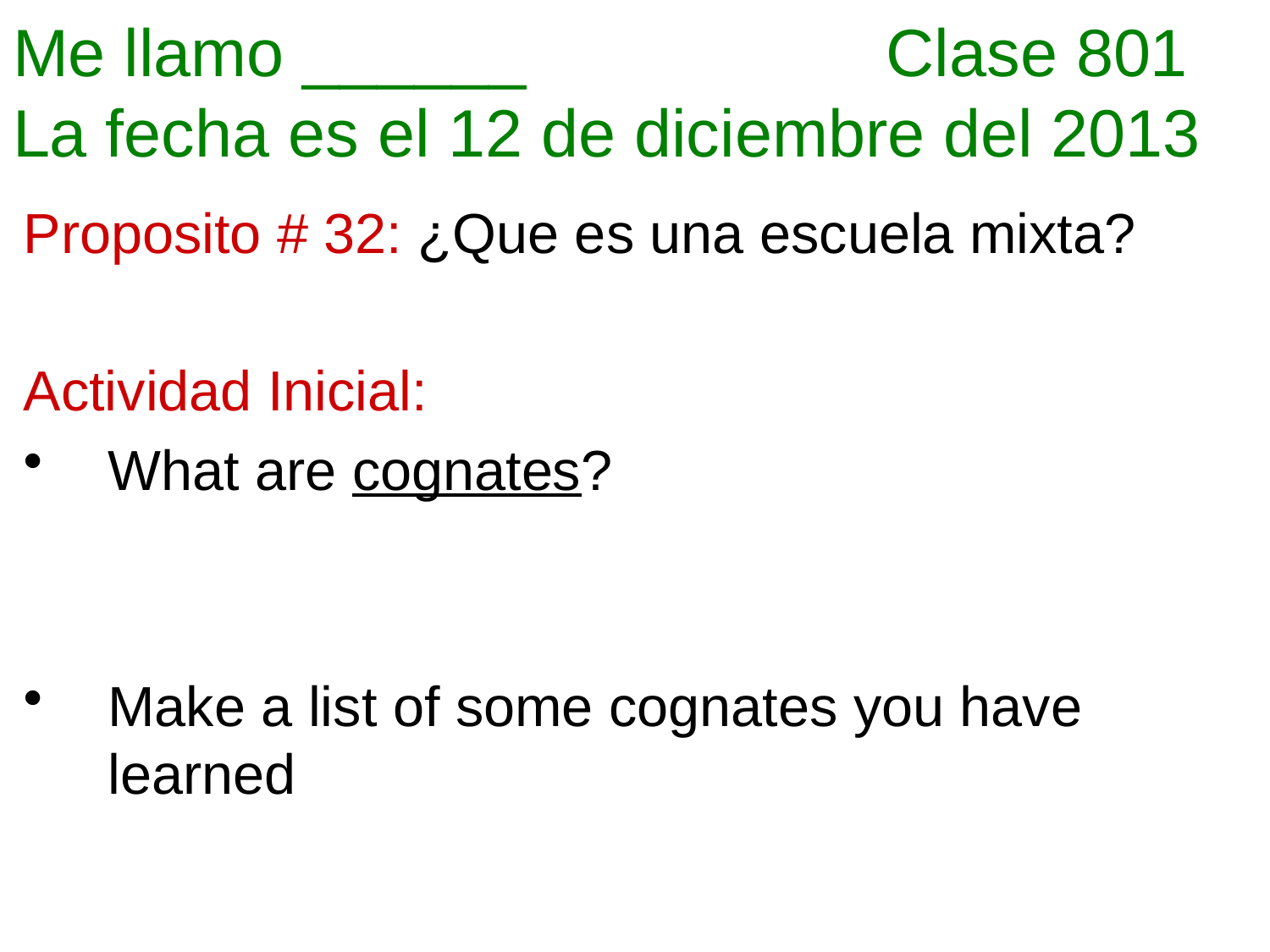

# Me llamo ______		      Clase 801 La fecha es el 12 de diciembre del 2013
Proposito # 32: ¿Que es una escuela mixta?

Actividad Inicial:
What are cognates?

Make a list of some cognates you have learned